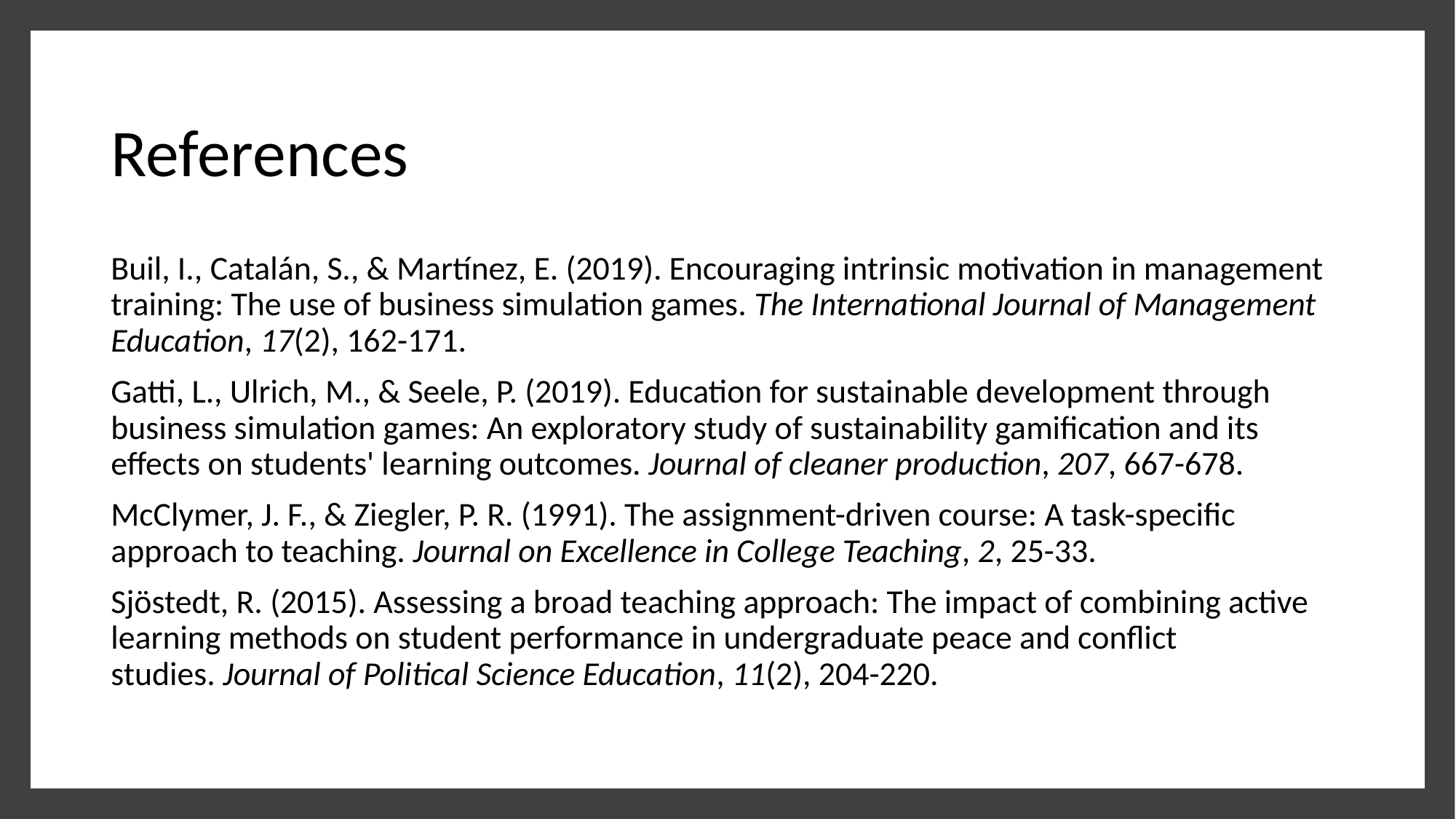

# References
Buil, I., Catalán, S., & Martínez, E. (2019). Encouraging intrinsic motivation in management training: The use of business simulation games. The International Journal of Management Education, 17(2), 162-171.
Gatti, L., Ulrich, M., & Seele, P. (2019). Education for sustainable development through business simulation games: An exploratory study of sustainability gamification and its effects on students' learning outcomes. Journal of cleaner production, 207, 667-678.
McClymer, J. F., & Ziegler, P. R. (1991). The assignment-driven course: A task-specific approach to teaching. Journal on Excellence in College Teaching, 2, 25-33.
Sjöstedt, R. (2015). Assessing a broad teaching approach: The impact of combining active learning methods on student performance in undergraduate peace and conflict studies. Journal of Political Science Education, 11(2), 204-220.